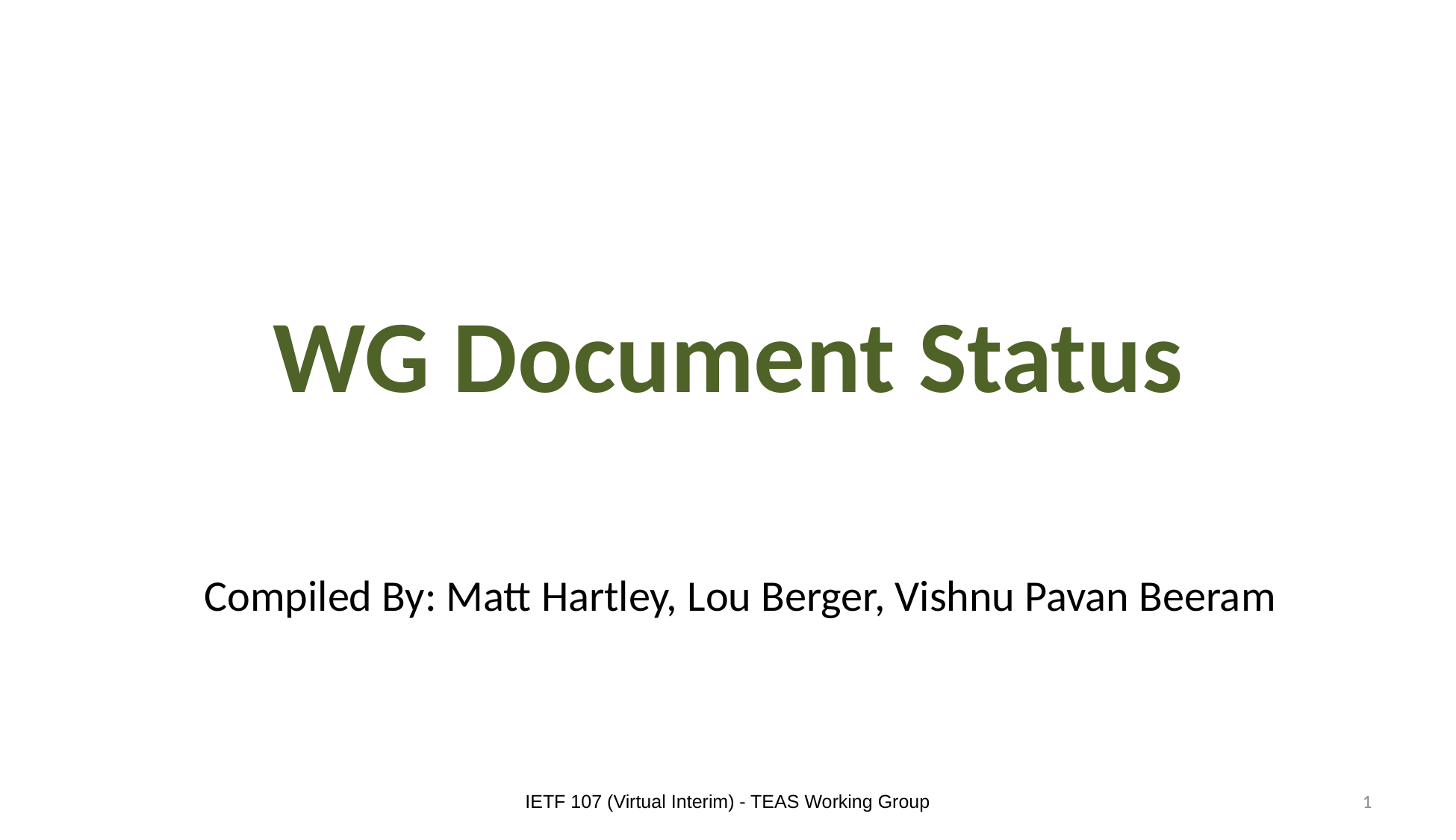

# WG Document Status
Compiled By: Matt Hartley, Lou Berger, Vishnu Pavan Beeram
IETF 107 (Virtual Interim) - TEAS Working Group
1